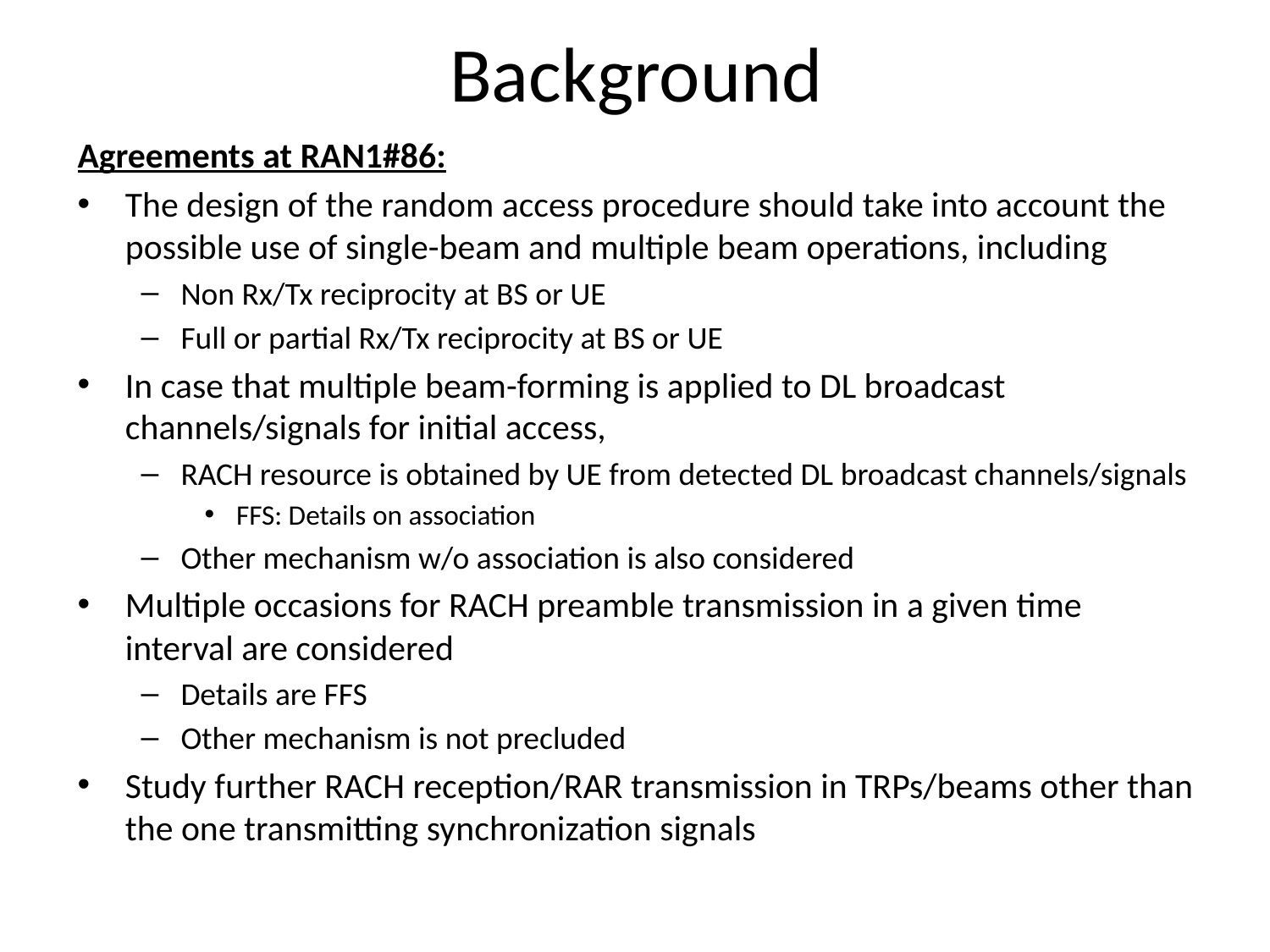

# Background
Agreements at RAN1#86:
The design of the random access procedure should take into account the possible use of single-beam and multiple beam operations, including
Non Rx/Tx reciprocity at BS or UE
Full or partial Rx/Tx reciprocity at BS or UE
In case that multiple beam-forming is applied to DL broadcast channels/signals for initial access,
RACH resource is obtained by UE from detected DL broadcast channels/signals
FFS: Details on association
Other mechanism w/o association is also considered
Multiple occasions for RACH preamble transmission in a given time interval are considered
Details are FFS
Other mechanism is not precluded
Study further RACH reception/RAR transmission in TRPs/beams other than the one transmitting synchronization signals